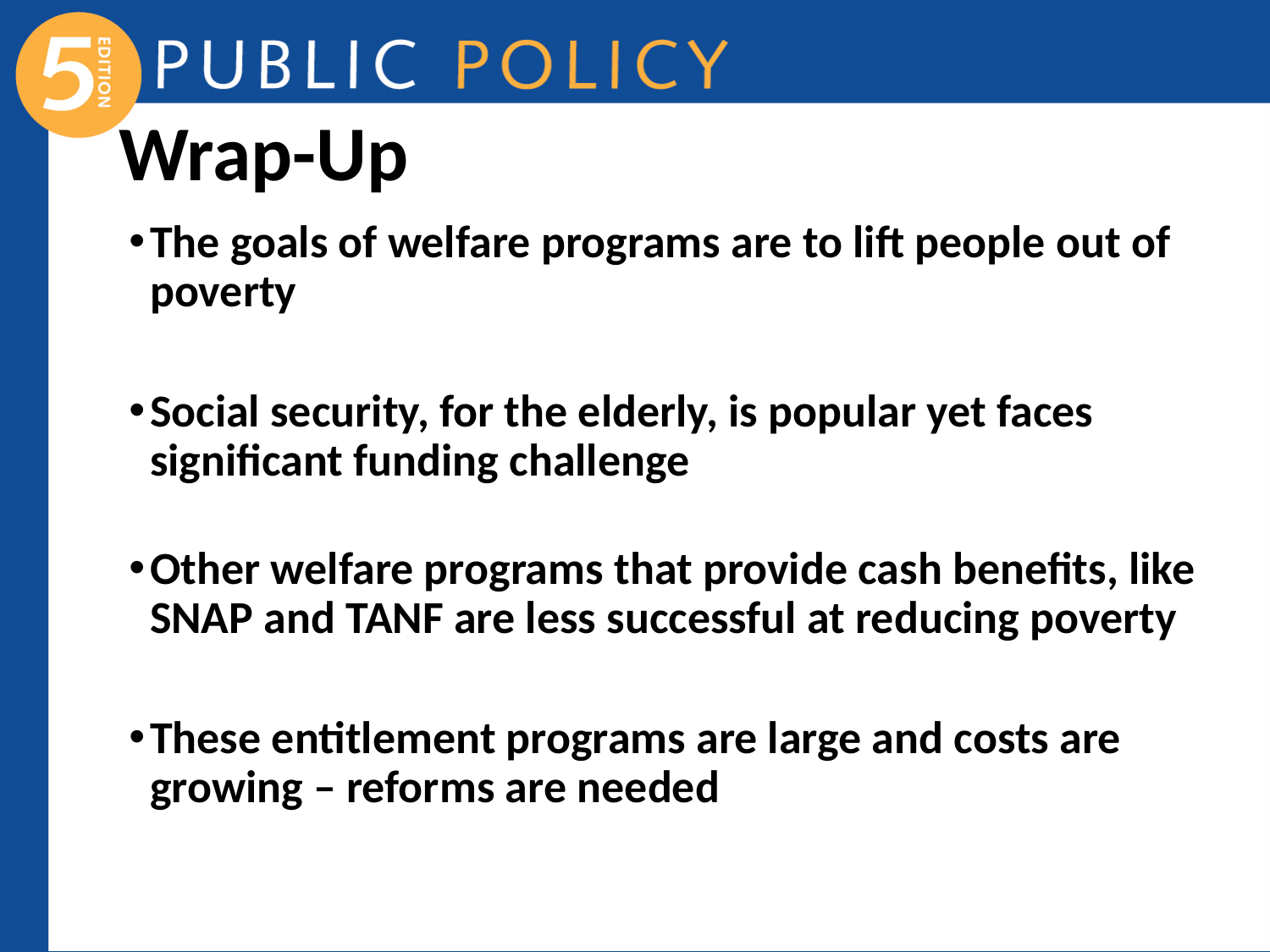

# Wrap-Up
The goals of welfare programs are to lift people out of poverty

Social security, for the elderly, is popular yet faces significant funding challenge

Other welfare programs that provide cash benefits, like SNAP and TANF are less successful at reducing poverty

These entitlement programs are large and costs are growing – reforms are needed